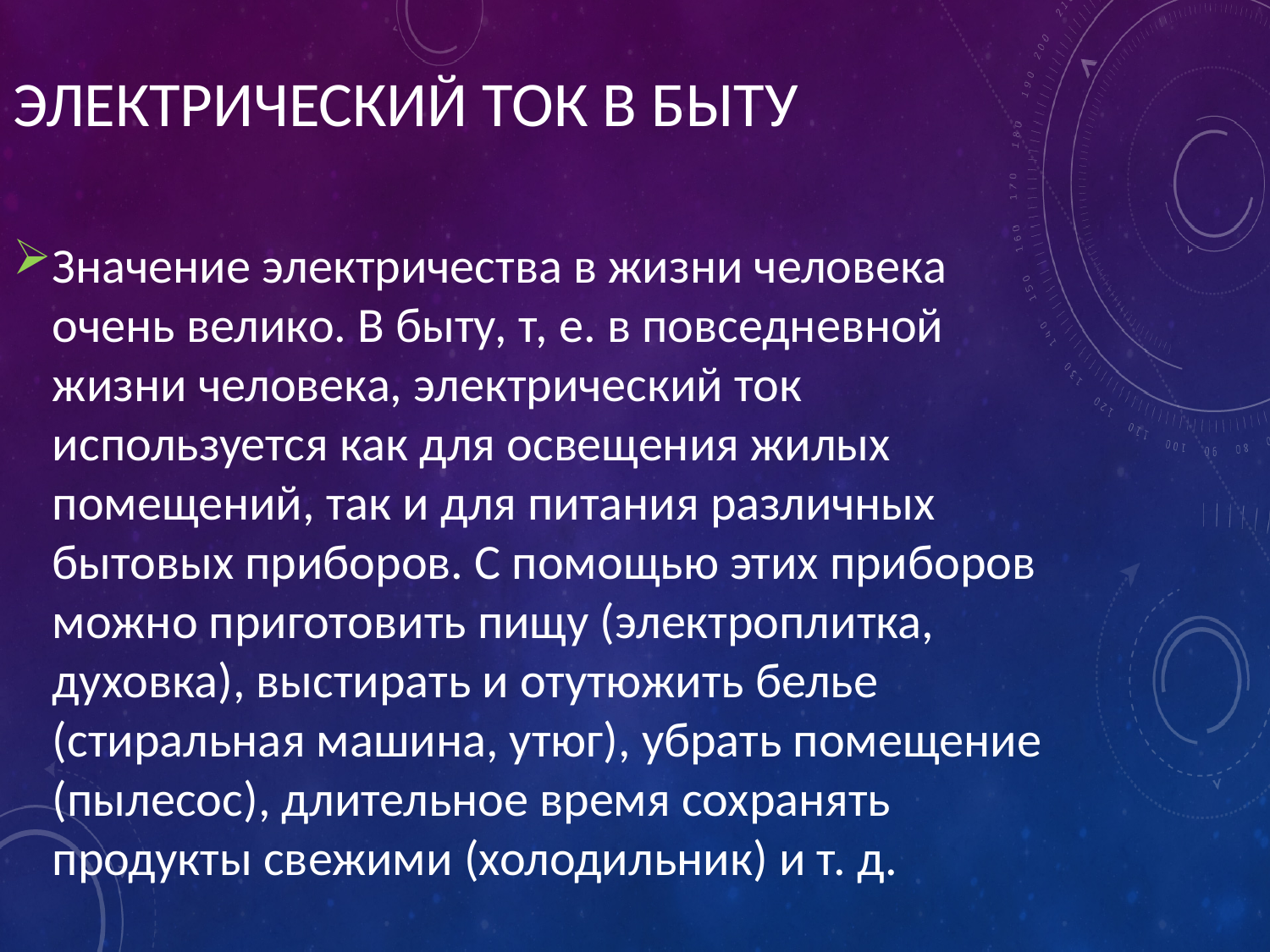

# Электрический ток в быту
Значение электричества в жизни человека очень велико. В быту, т, е. в повседневной жизни человека, электрический ток используется как для освещения жилых помещений, так и для питания различных бытовых приборов. С помощью этих приборов можно приготовить пищу (электроплитка, духовка), выстирать и отутюжить белье (стиральная машина, утюг), убрать помещение (пылесос), длительное время сохранять продукты свежими (холодильник) и т. д.